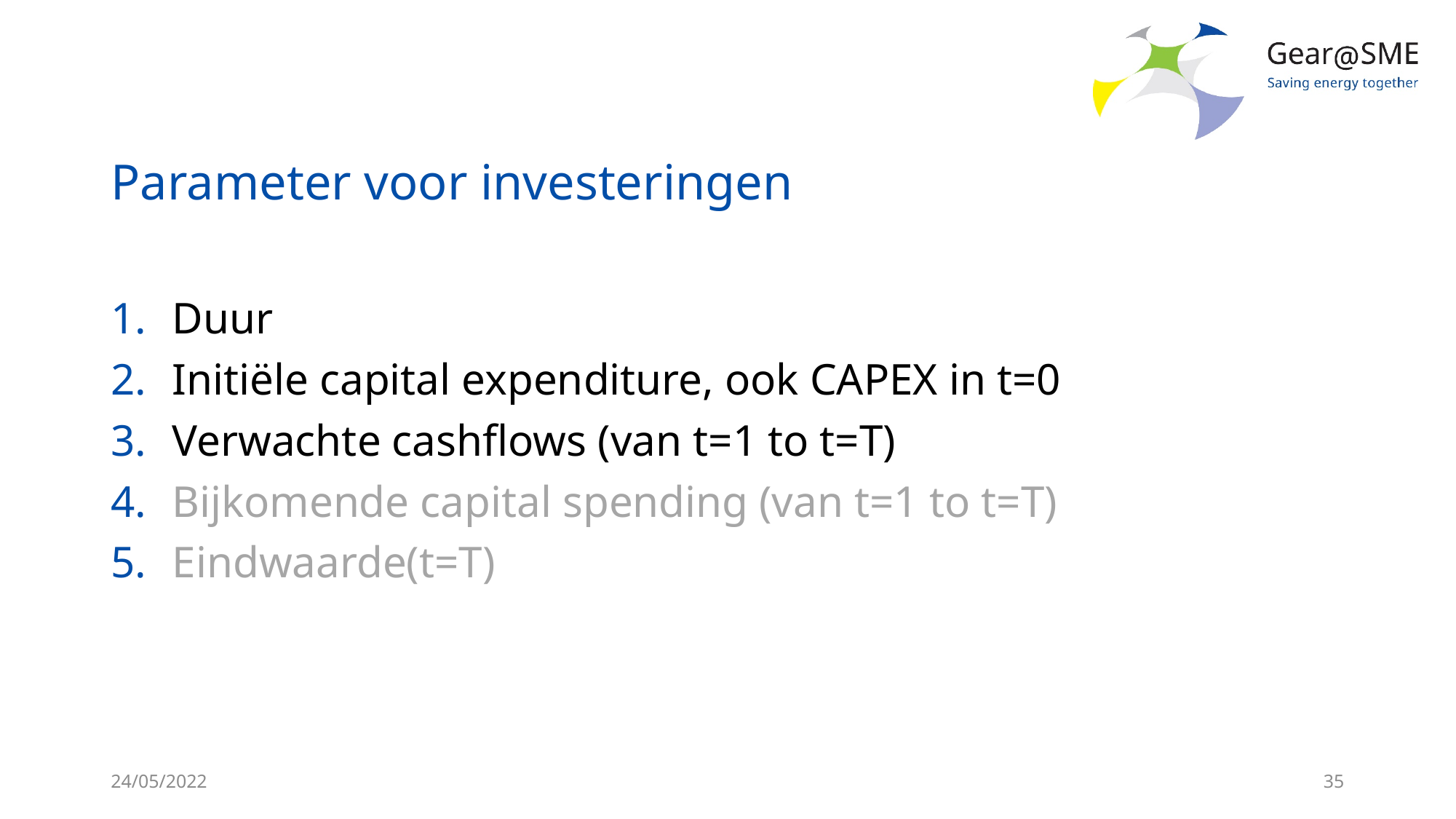

# Parameter voor investeringen

Duur
Initiële capital expenditure, ook CAPEX in t=0
Verwachte cashflows (van t=1 to t=T)
Bijkomende capital spending (van t=1 to t=T)
Eindwaarde(t=T)

24/05/2022
35